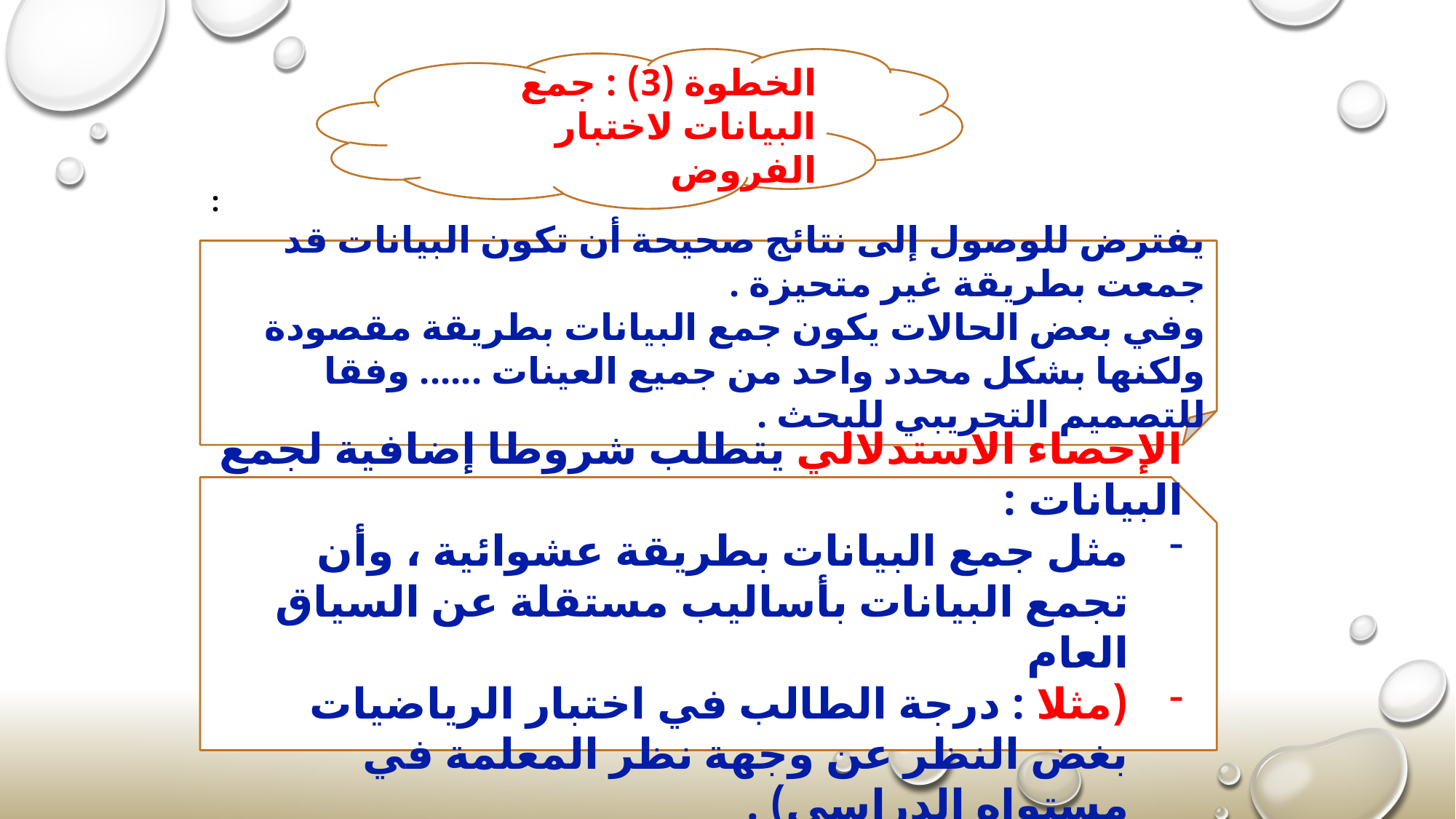

الخطوة (3) : جمع البيانات لاختبار الفروض
:
يفترض للوصول إلى نتائج صحيحة أن تكون البيانات قد جمعت بطريقة غير متحيزة .
وفي بعض الحالات يكون جمع البيانات بطريقة مقصودة ولكنها بشكل محدد واحد من جميع العينات ...... وفقا للتصميم التجريبي للبحث .

الإحصاء الاستدلالي يتطلب شروطا إضافية لجمع البيانات :
مثل جمع البيانات بطريقة عشوائية ، وأن تجمع البيانات بأساليب مستقلة عن السياق العام
(مثلا : درجة الطالب في اختبار الرياضيات بغض النظر عن وجهة نظر المعلمة في مستواه الدراسي) .